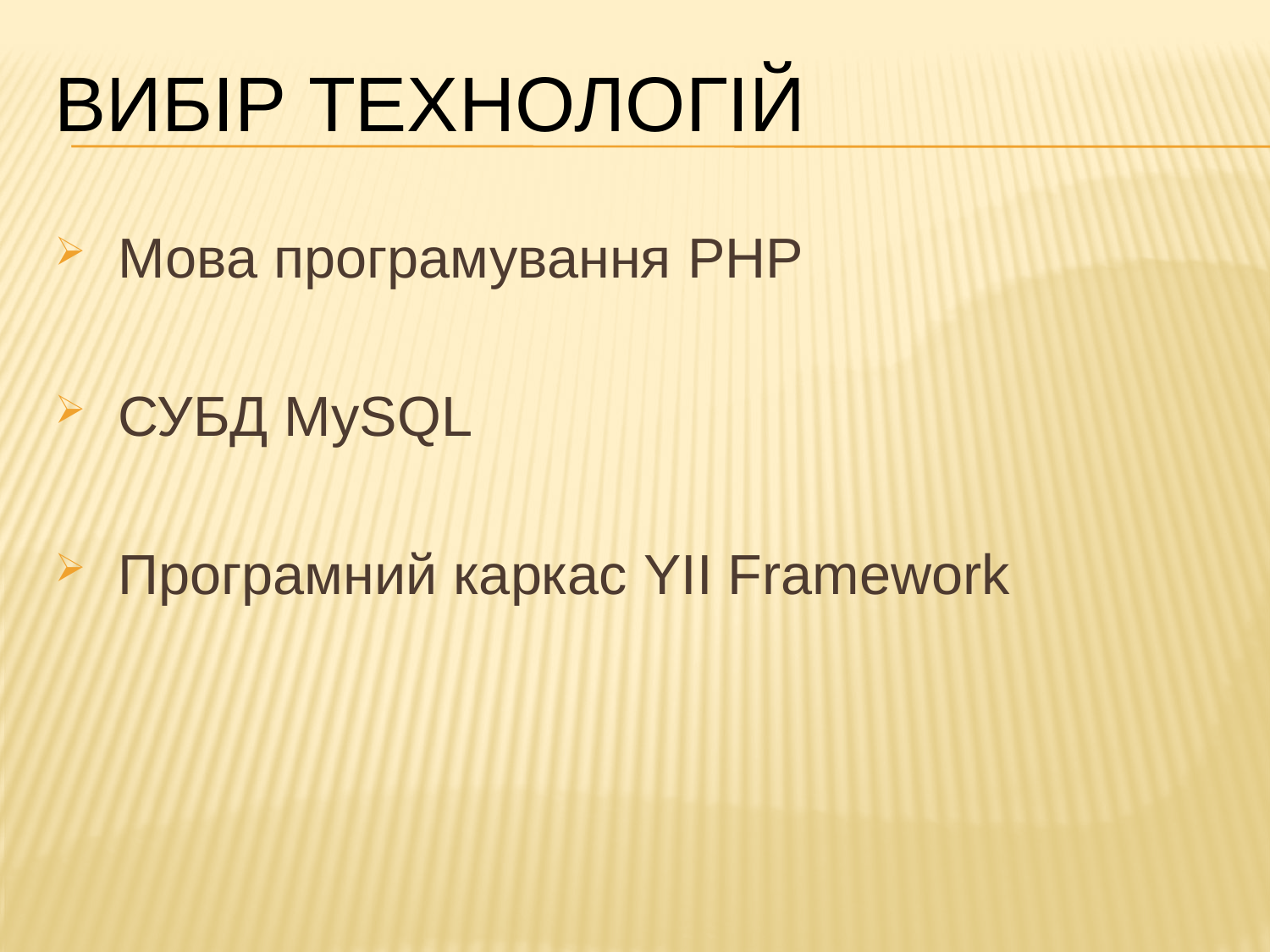

# Вибір технологій
Мова програмування PHP

СУБД MySQL

Програмний каркас YII Framework